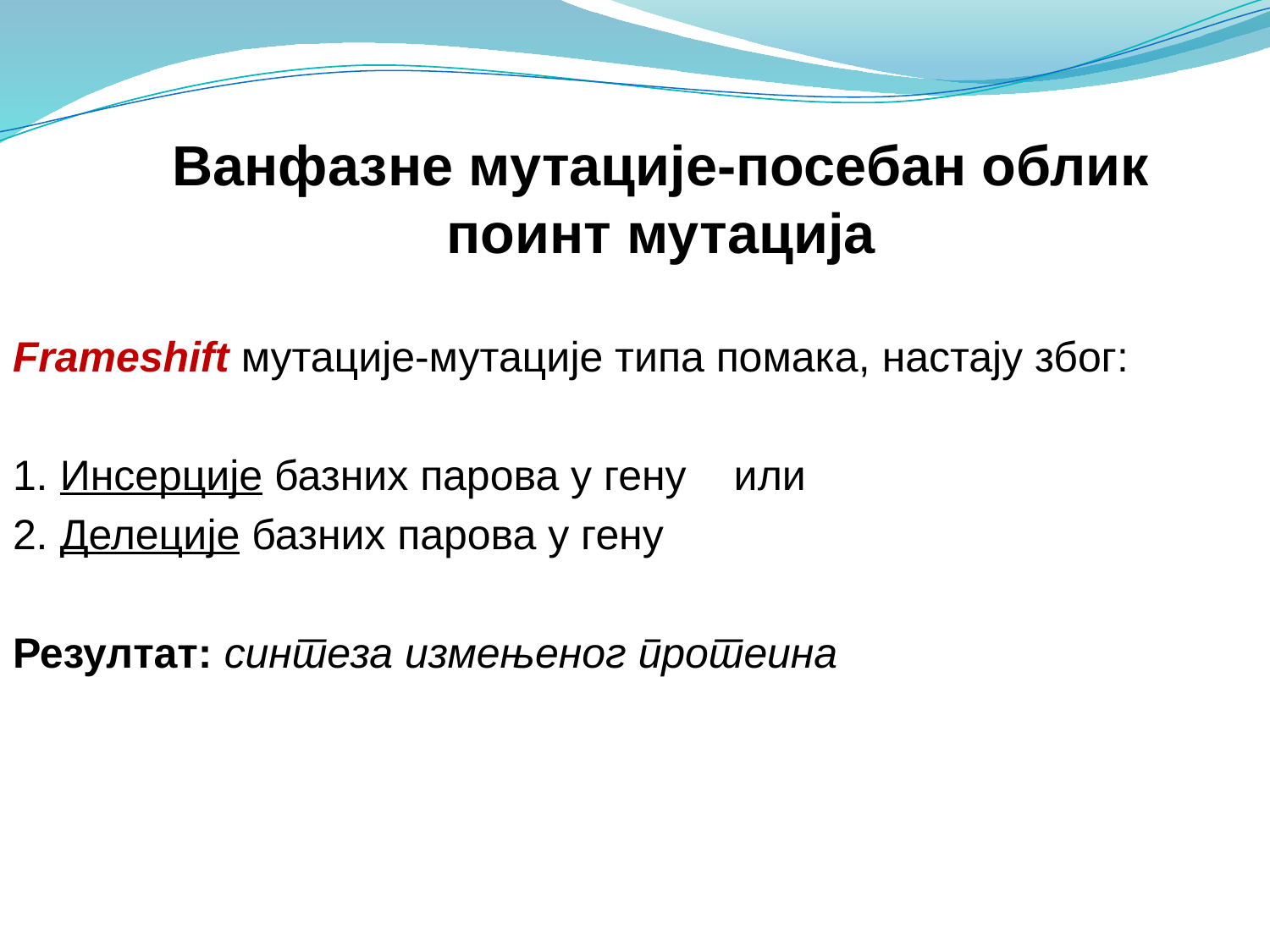

# Ванфазне мутације-посебан облик поинт мутација
Frameshift мутације-мутације типа помака, настају због:

1. Инсерције базних парова у гену    или
2. Делеције базних парова у гену

Резултат: синтеза измењеног протеина